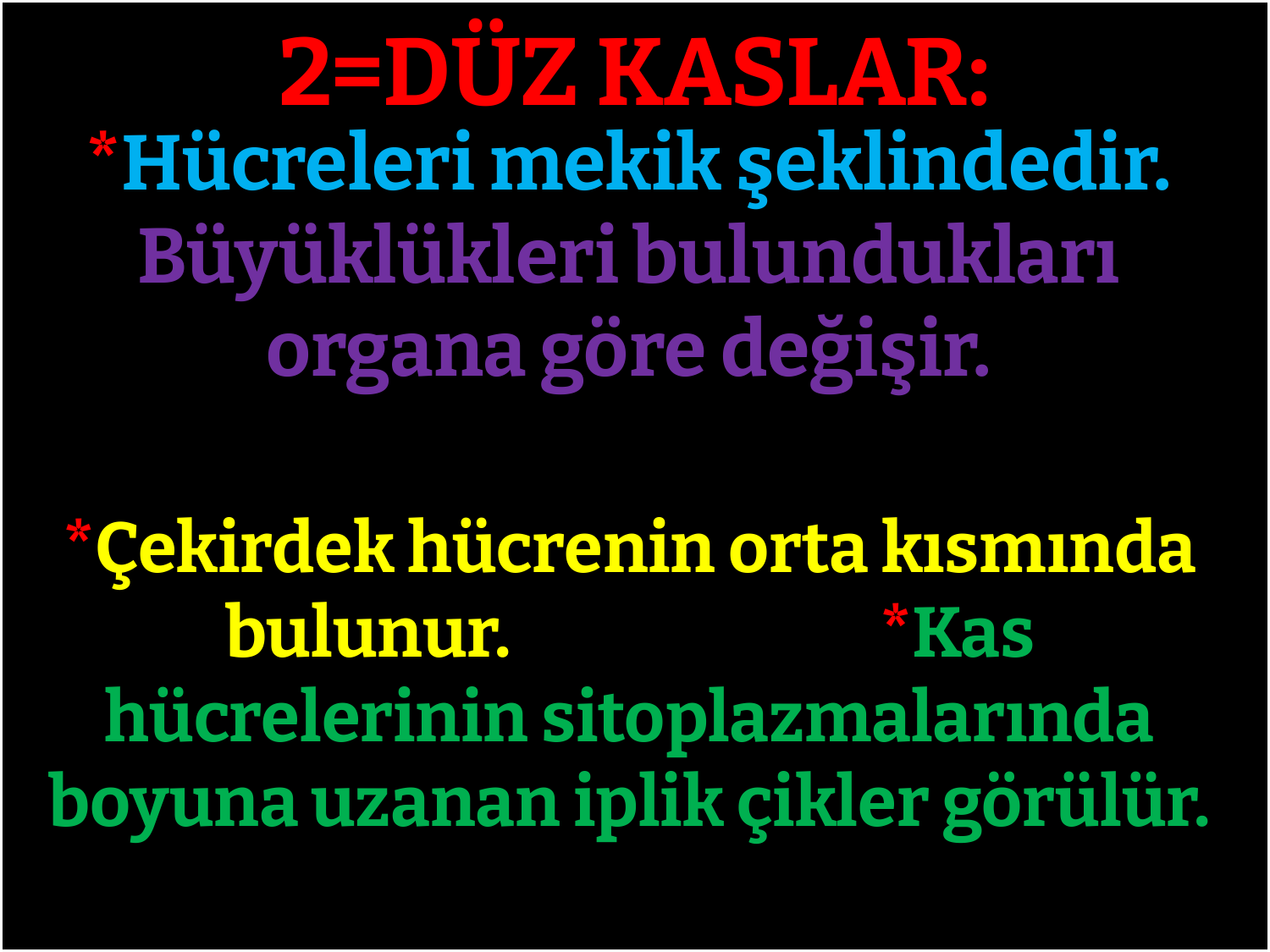

2=DÜZ KASLAR:
*Hücreleri mekik şeklindedir. Büyüklükleri bulundukları organa göre değişir.
#
*Çekirdek hücrenin orta kısmında bulunur.                             *Kas hücrelerinin sitoplazmalarında boyuna uzanan iplik çikler görülür.